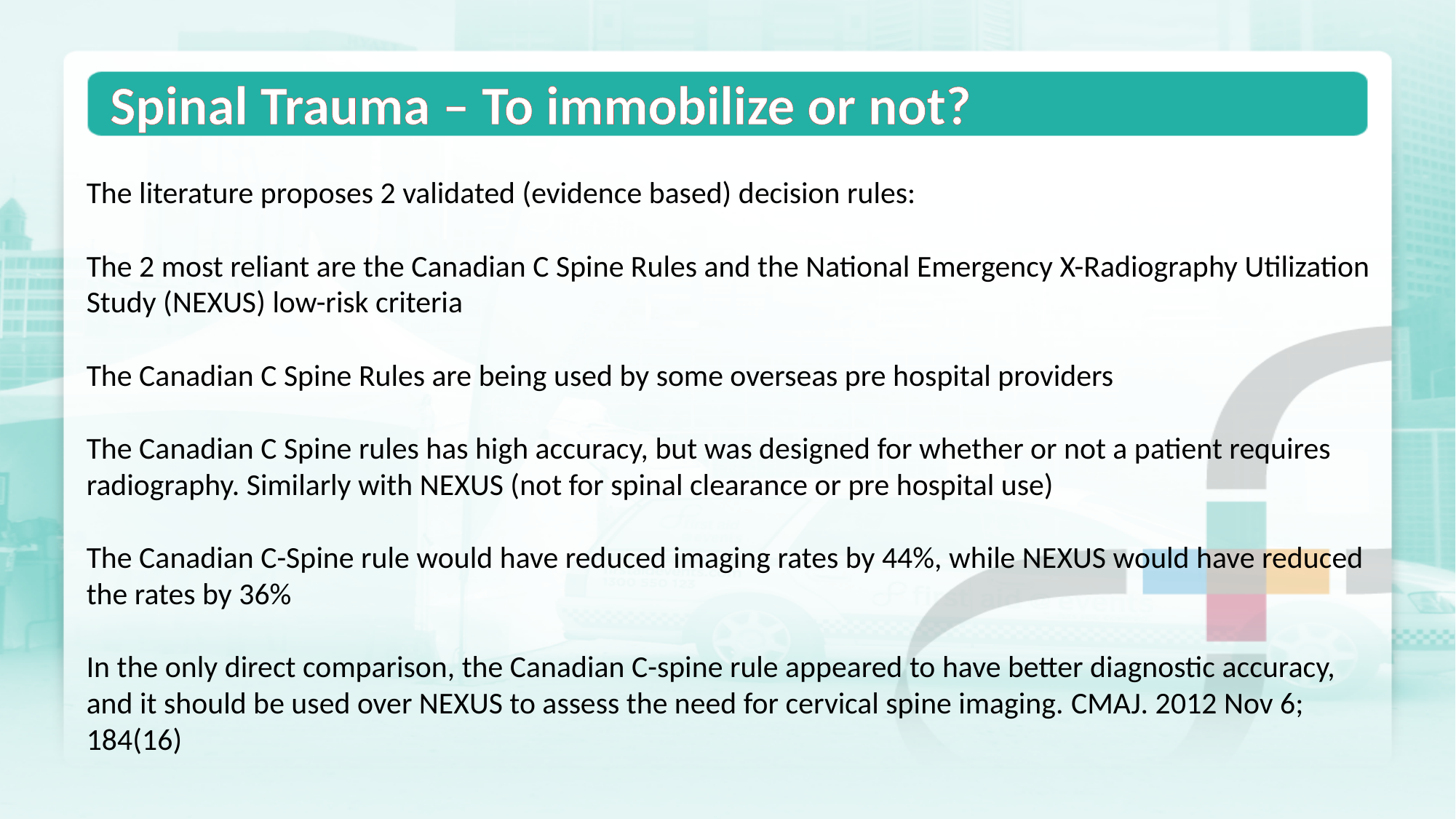

Spinal Trauma – To immobilize or not?

The literature proposes 2 validated (evidence based) decision rules:

The 2 most reliant are the Canadian C Spine Rules and the National Emergency X-Radiography Utilization Study (NEXUS) low-risk criteria

The Canadian C Spine Rules are being used by some overseas pre hospital providers

The Canadian C Spine rules has high accuracy, but was designed for whether or not a patient requires radiography. Similarly with NEXUS (not for spinal clearance or pre hospital use)

The Canadian C-Spine rule would have reduced imaging rates by 44%, while NEXUS would have reduced the rates by 36%

In the only direct comparison, the Canadian C-spine rule appeared to have better diagnostic accuracy, and it should be used over NEXUS to assess the need for cervical spine imaging. CMAJ. 2012 Nov 6; 184(16)